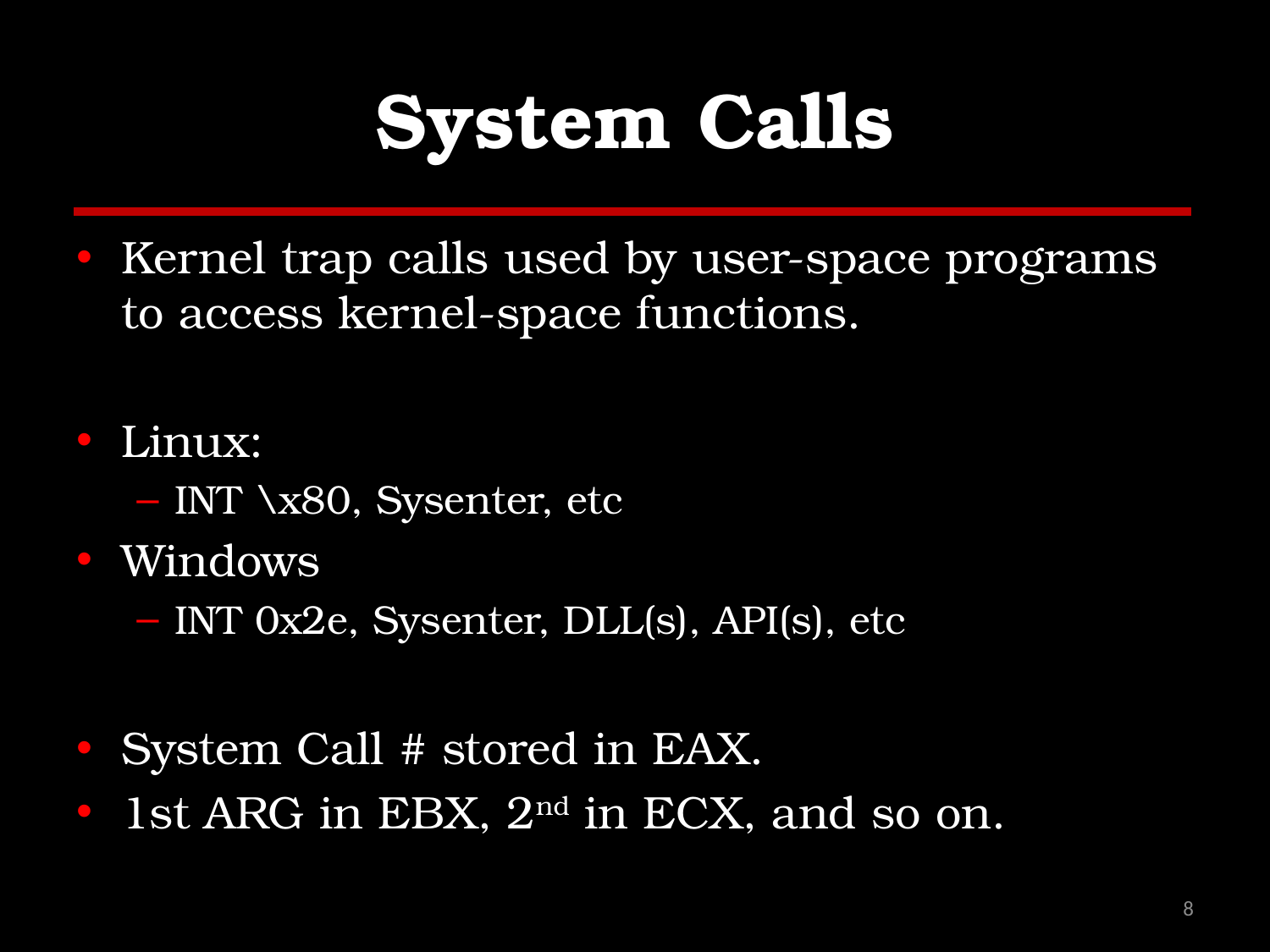

# System Calls
Kernel trap calls used by user-space programs to access kernel-space functions.

Linux:
INT \x80, Sysenter, etc
Windows
INT 0x2e, Sysenter, DLL(s), API(s), etc

System Call # stored in EAX.
1st ARG in EBX, 2nd in ECX, and so on.
8